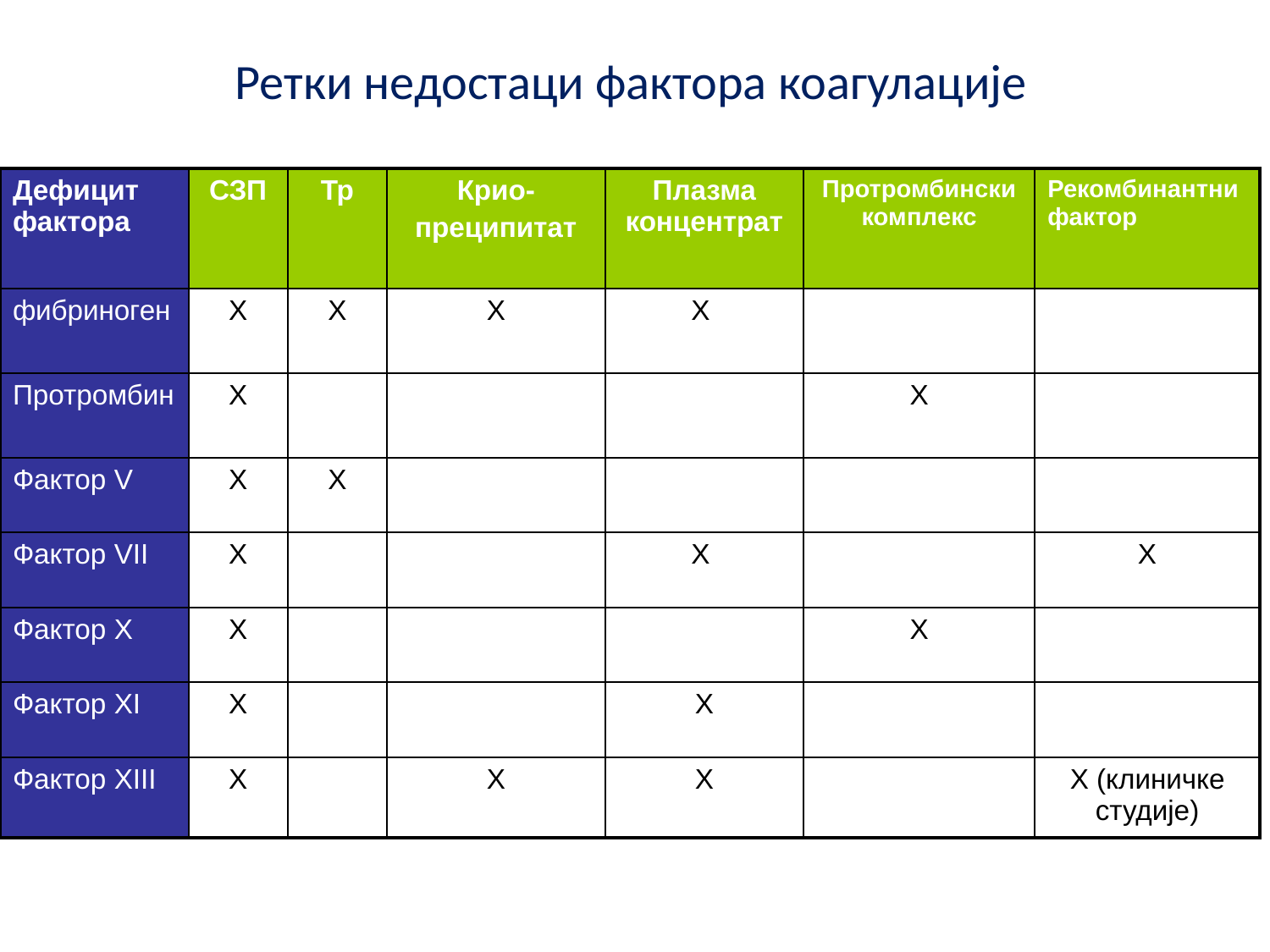

Ретки недостаци фактора коагулације

| Дефицит фактора | СЗП | Тр | Крио- преципитат | Плазма концентрат | Протромбински комплекс | Рекомбинантни фактор |
| --- | --- | --- | --- | --- | --- | --- |
| фибриноген | X | X | X | X |  |  |
| Протромбин | X |  |  |  | X |  |
| Фактор V | X | X |  |  |  |  |
| Фактор VII | X |  |  | X |  | X |
| Фактор X | X |  |  |  | X |  |
| Фактор XI | X |  |  | X |  |  |
| Фактор XIII | X |  | X | X |  | X (клиничке студије) |